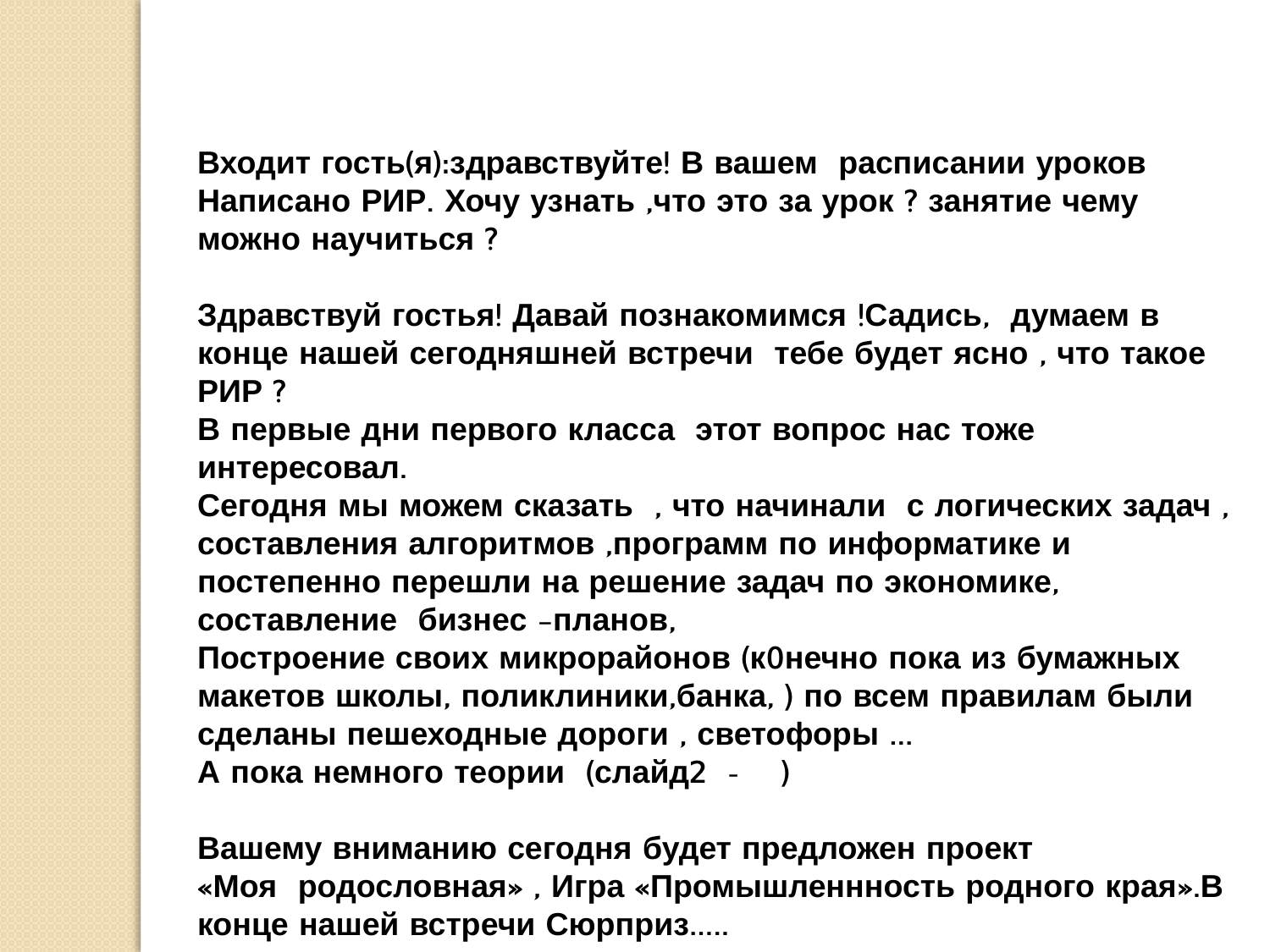

Входит гость(я):здравствуйте! В вашем  расписании уроков
Написано РИР. Хочу узнать ,что это за урок ? занятие чему можно научиться ?

Здравствуй гостья! Давай познакомимся !Садись,  думаем в конце нашей сегодняшней встречи  тебе будет ясно , что такое  РИР ?
В первые дни первого класса  этот вопрос нас тоже интересовал.
Сегодня мы можем сказать  , что начинали  с логических задач , составления алгоритмов ,программ по информатике и постепенно перешли на решение задач по экономике, составление  бизнес –планов,
Построение своих микрорайонов (к0нечно пока из бумажных  макетов школы, поликлиники,банка, ) по всем правилам были сделаны пешеходные дороги , светофоры …
А пока немного теории  (слайд2  -    )

Вашему вниманию сегодня будет предложен проект
«Моя  родословная» , Игра «Промышленнность родного края».В конце нашей встречи Сюрприз…..